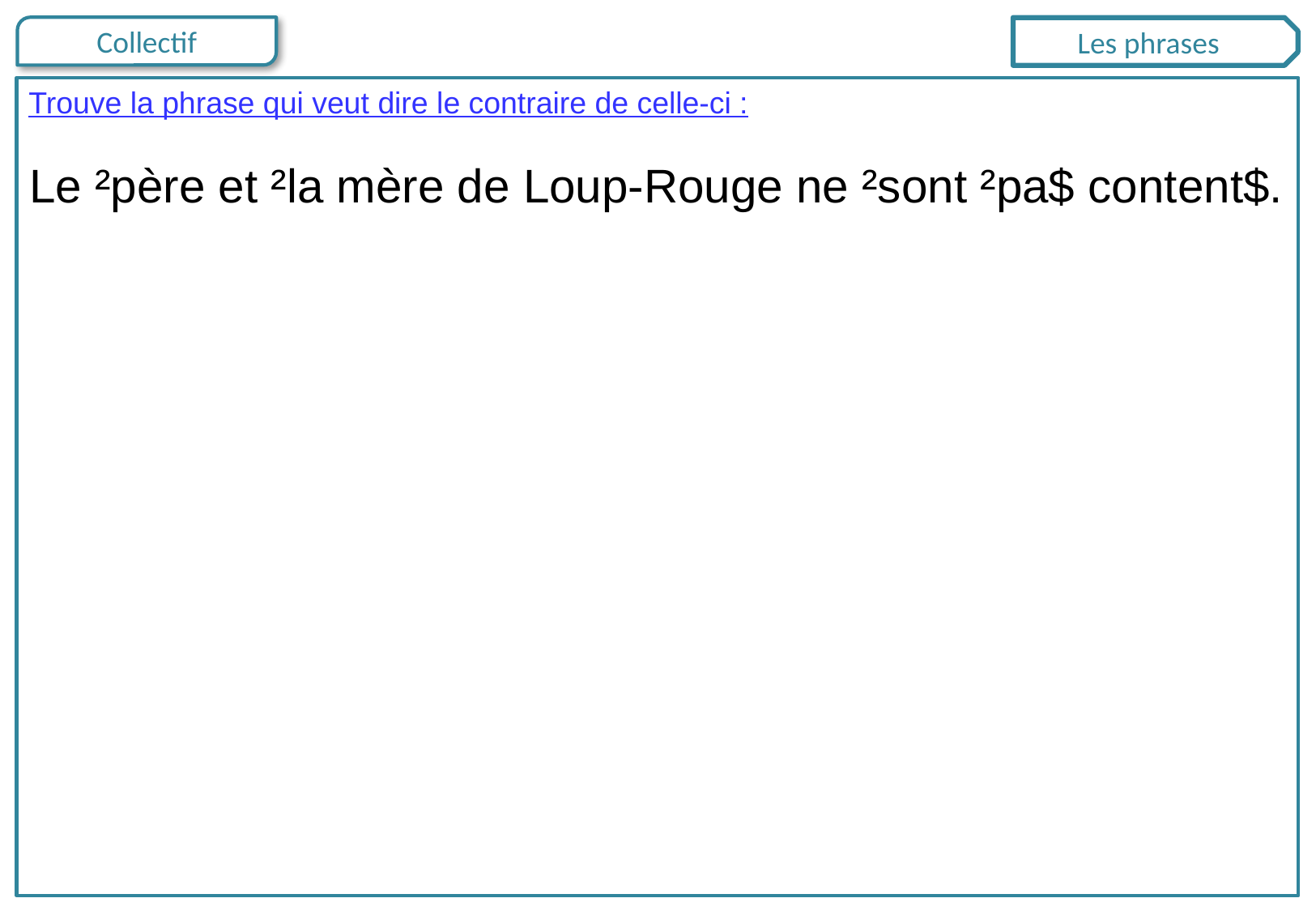

Les phrases
Trouve la phrase qui veut dire le contraire de celle-ci :
Le ²père et ²la mère de Loup-Rouge ne ²sont ²pa$ content$.